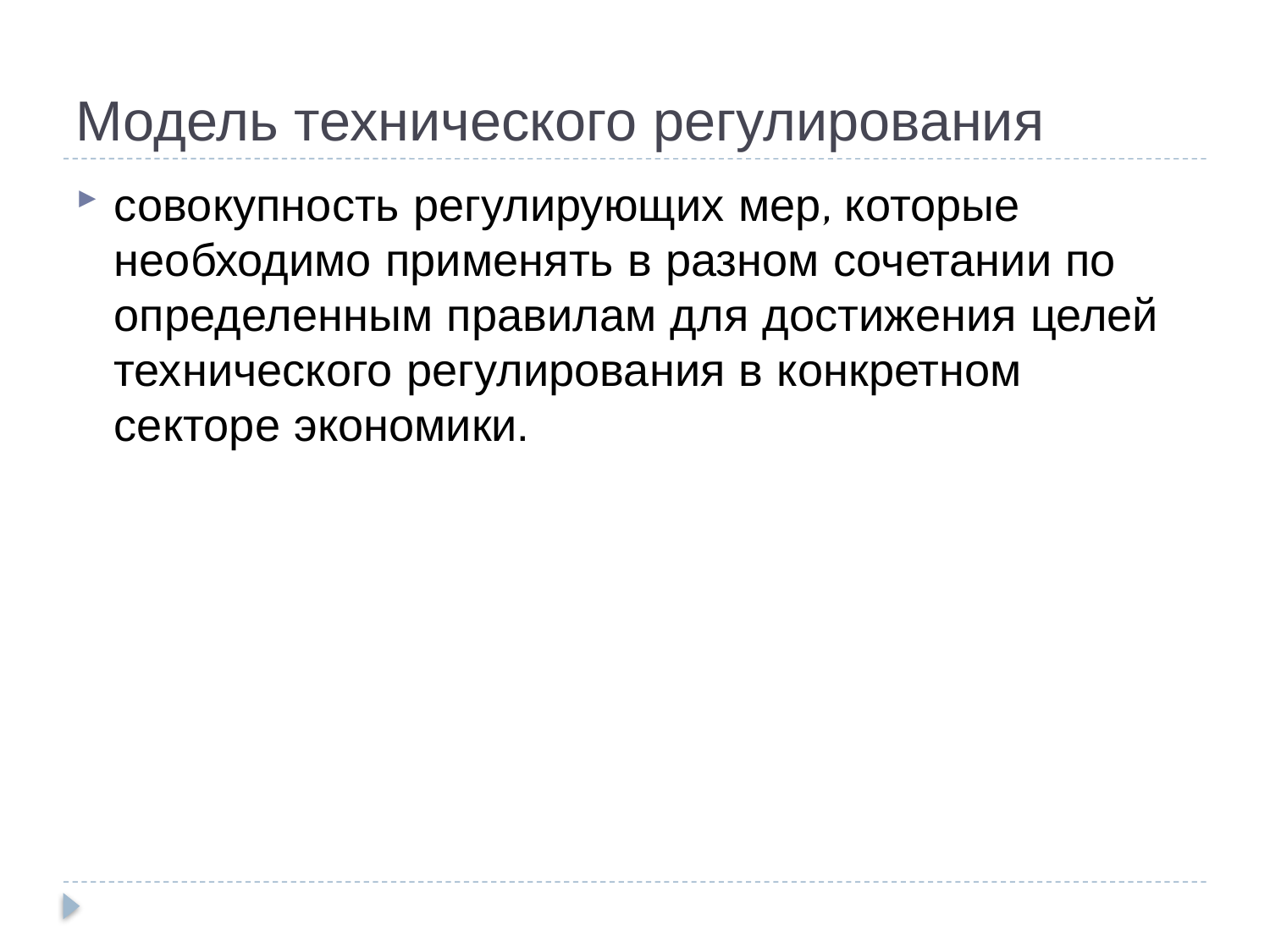

# Модель технического регулирования
совокупность регулирующих мер, которые необходимо применять в разном сочетании по определенным правилам для достижения целей технического регулирования в конкретном секторе экономики.